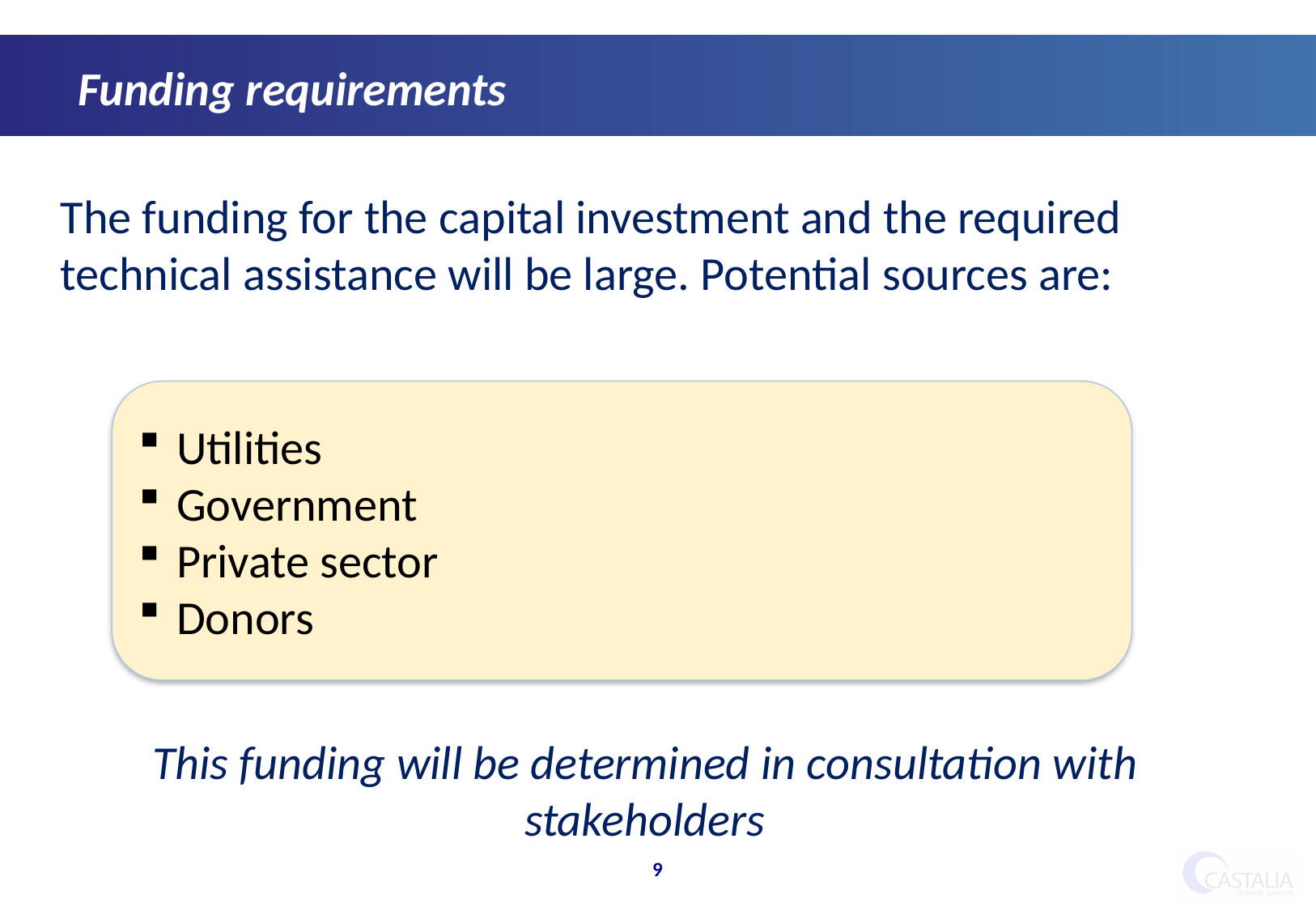

Funding requirements
The funding for the capital investment and the required  technical assistance will be large. Potential sources are:
Utilities
Government
Private sector
Donors
This funding will be determined in consultation with stakeholders
9